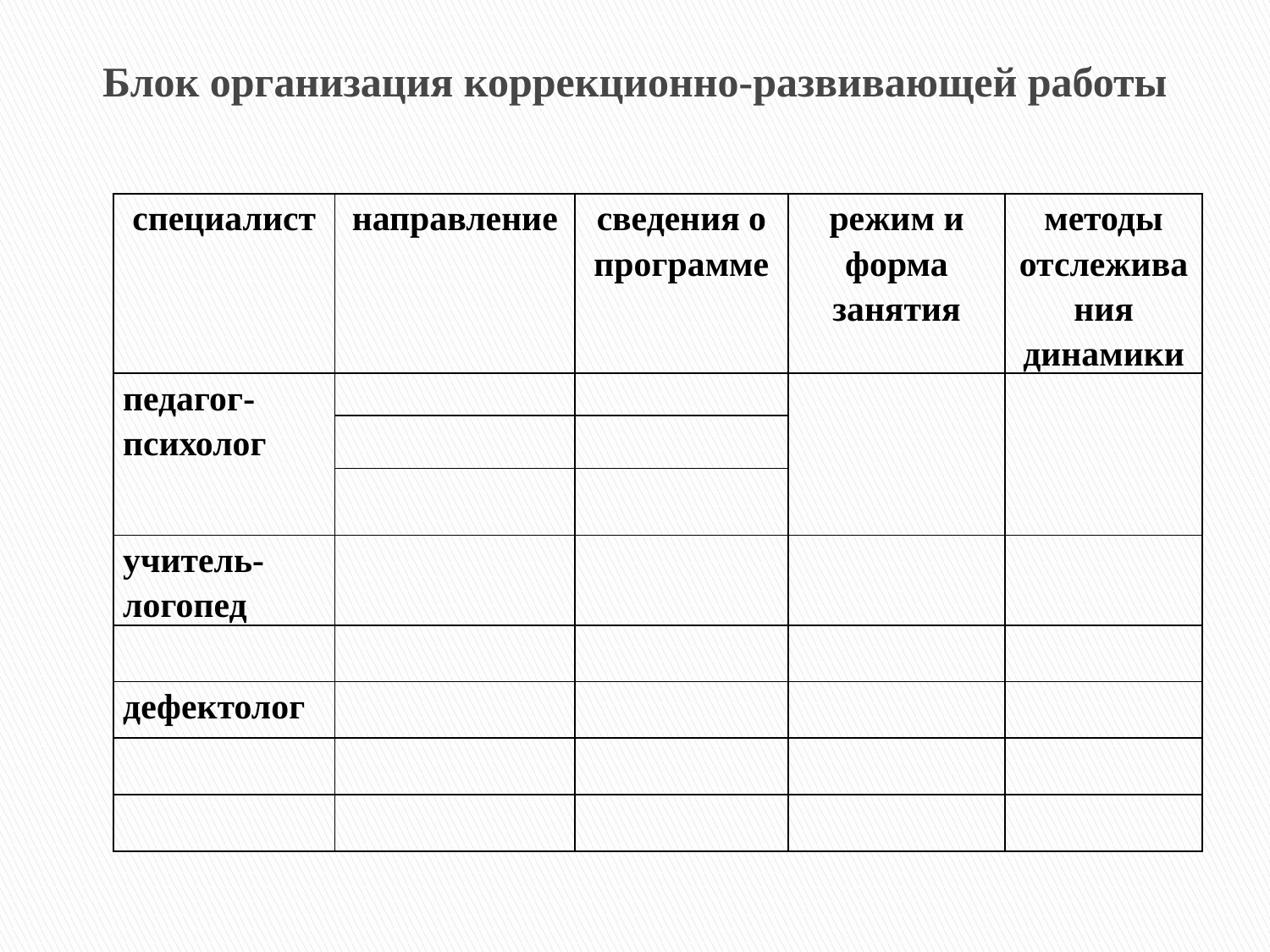

# Блок организация коррекционно-развивающей работы

| специалист | направление | сведения о программе | режим и форма занятия | методы отслеживания динамики |
| --- | --- | --- | --- | --- |
| педагог-психолог |  |  |  |  |
|  |  |  |  |  |
|  |  |  |  |  |
| учитель-логопед |  |  |  |  |
|  |  |  |  |  |
| дефектолог |  |  |  |  |
|  |  |  |  |  |
|  |  |  |  |  |